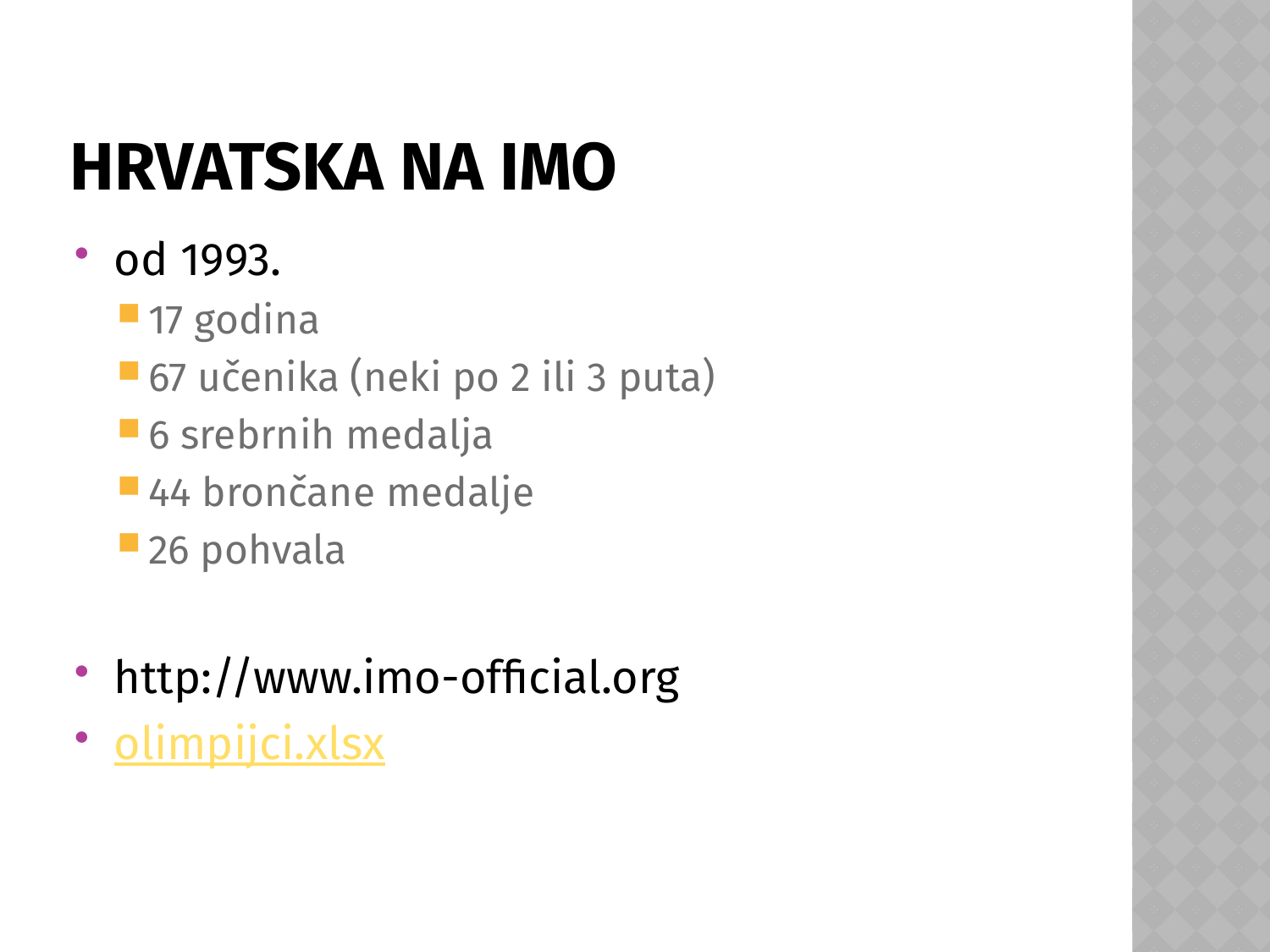

# Hrvatska na IMO
od 1993.
17 godina
67 učenika (neki po 2 ili 3 puta)
6 srebrnih medalja
44 brončane medalje
26 pohvala

http://www.imo-official.org
olimpijci.xlsx